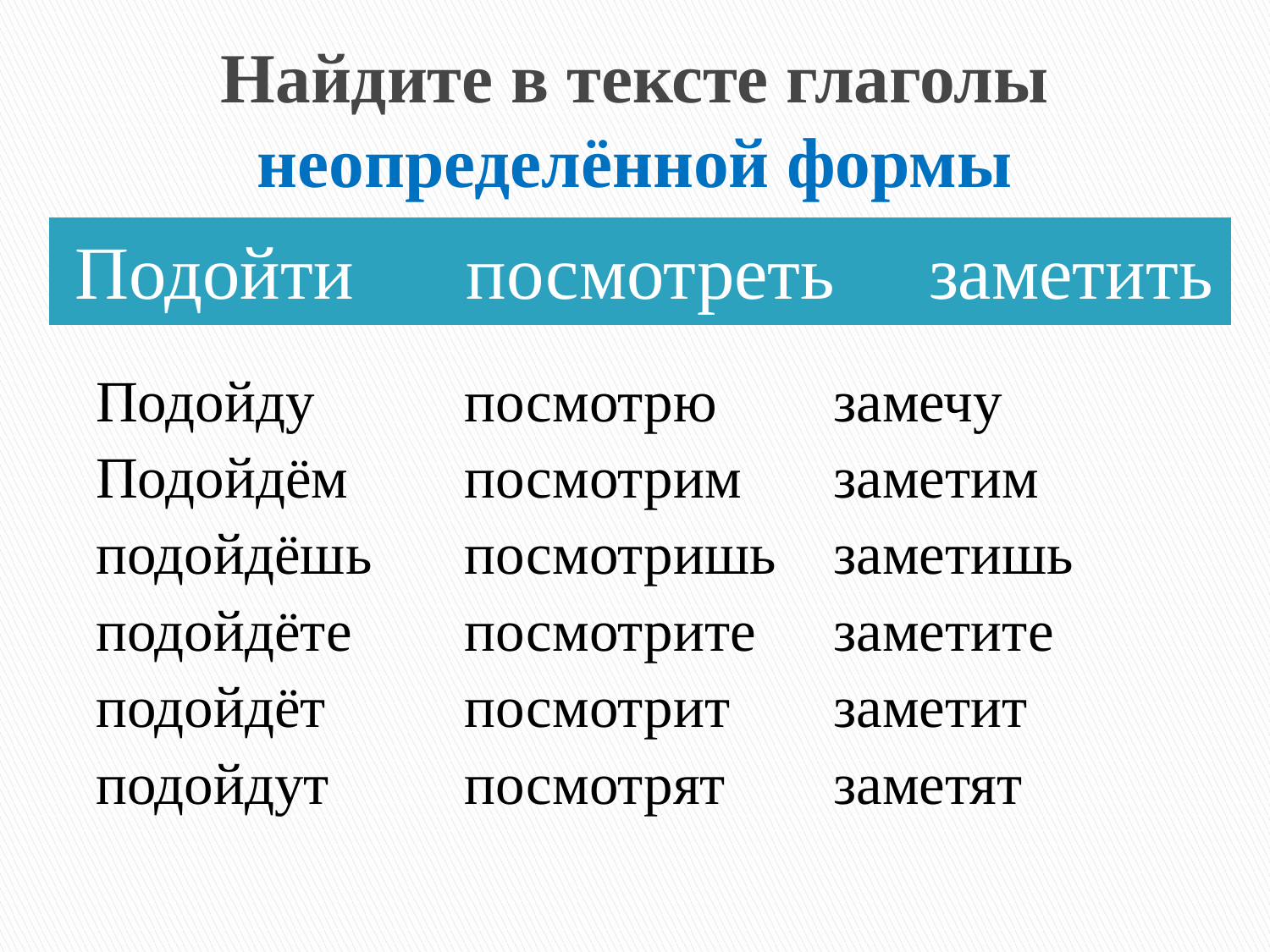

# Найдите в тексте глаголы неопределённой формы
Подойти      посмотреть     заметить

Подойду
Подойдём
подойдёшь
подойдёте
подойдёт
подойдут

посмотрю
посмотрим
посмотришь
посмотрите
посмотрит
посмотрят

замечу
заметим
заметишь
заметите
заметит
заметят